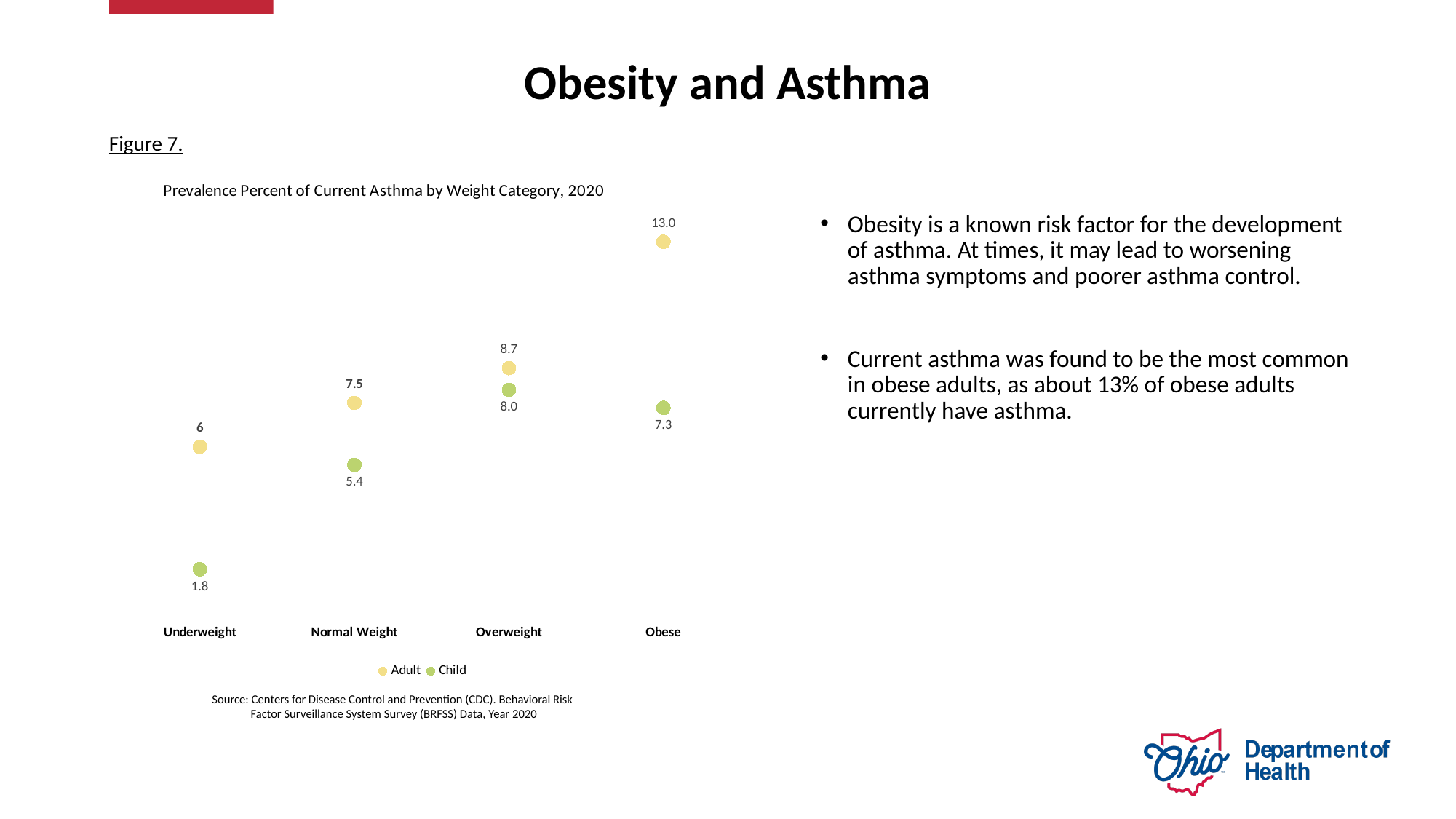

# Obesity and Asthma
Figure 7.

### Chart: Prevalence Percent of Current Asthma by Weight Category, 2020

| Category | Adult | Child |
|---|---|---|
| Underweight | 6.0 | 1.81 |
| Normal Weight | 7.5 | 5.38 |
| Overweight | 8.69 | 7.95 |
| Obese | 13.01 | 7.33 |
Obesity is a known risk factor for the development of asthma. At times, it may lead to worsening asthma symptoms and poorer asthma control.

Current asthma was found to be the most common in obese adults, as about 13% of obese adults currently have asthma.
Source: Centers for Disease Control and Prevention (CDC). Behavioral Risk
Factor Surveillance System Survey (BRFSS) Data, Year 2020